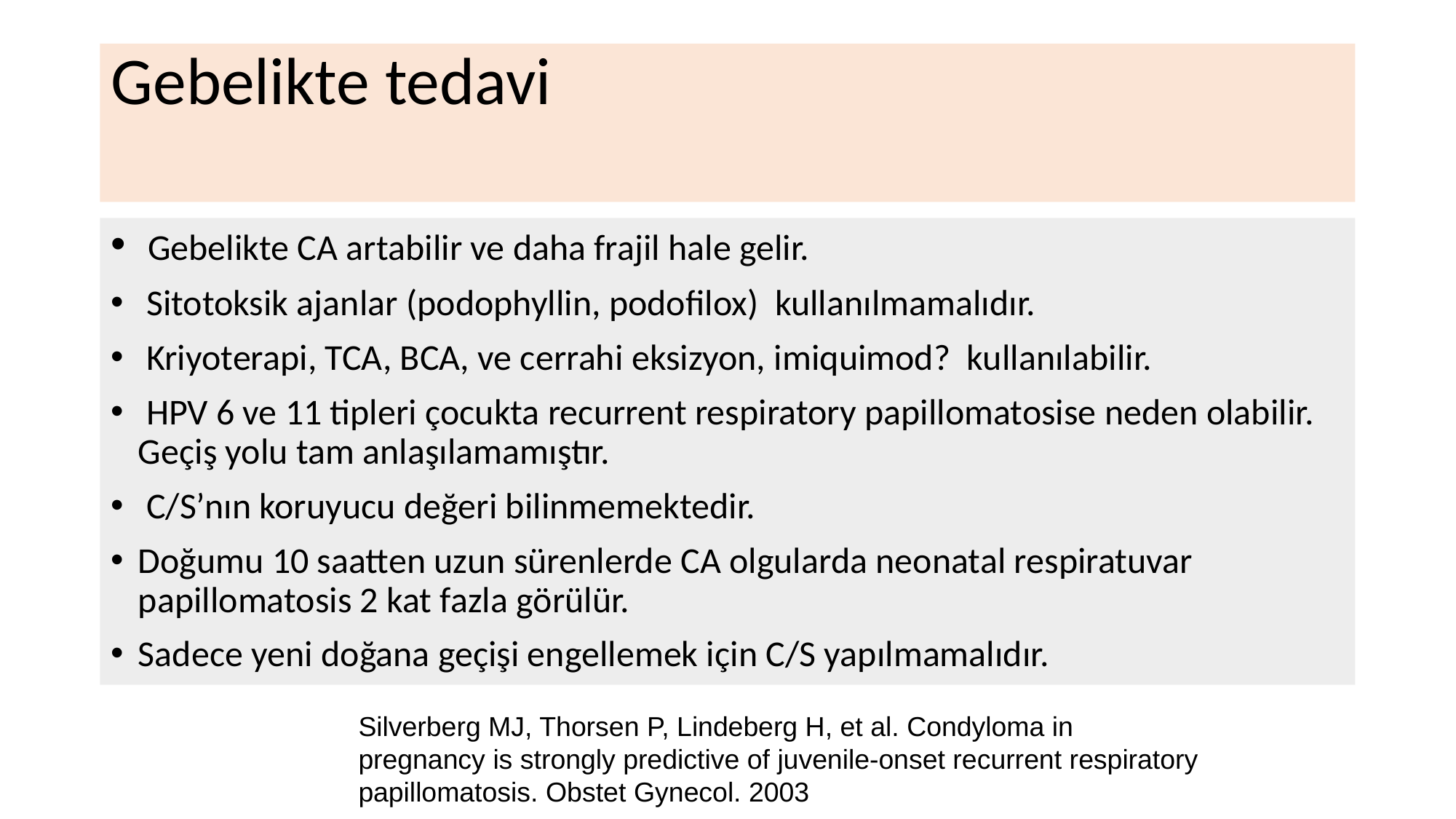

# Gebelikte tedavi
 Gebelikte CA artabilir ve daha frajil hale gelir.
 Sitotoksik ajanlar (podophyllin, podofilox)  kullanılmamalıdır.
 Kriyoterapi, TCA, BCA, ve cerrahi eksizyon, imiquimod?  kullanılabilir.
 HPV 6 ve 11 tipleri çocukta recurrent respiratory papillomatosise neden olabilir. Geçiş yolu tam anlaşılamamıştır.
 C/S’nın koruyucu değeri bilinmemektedir.
Doğumu 10 saatten uzun sürenlerde CA olgularda neonatal respiratuvar papillomatosis 2 kat fazla görülür.
Sadece yeni doğana geçişi engellemek için C/S yapılmamalıdır.
Silverberg MJ, Thorsen P, Lindeberg H, et al. Condyloma in
pregnancy is strongly predictive of juvenile-onset recurrent respiratory papillomatosis. Obstet Gynecol. 2003